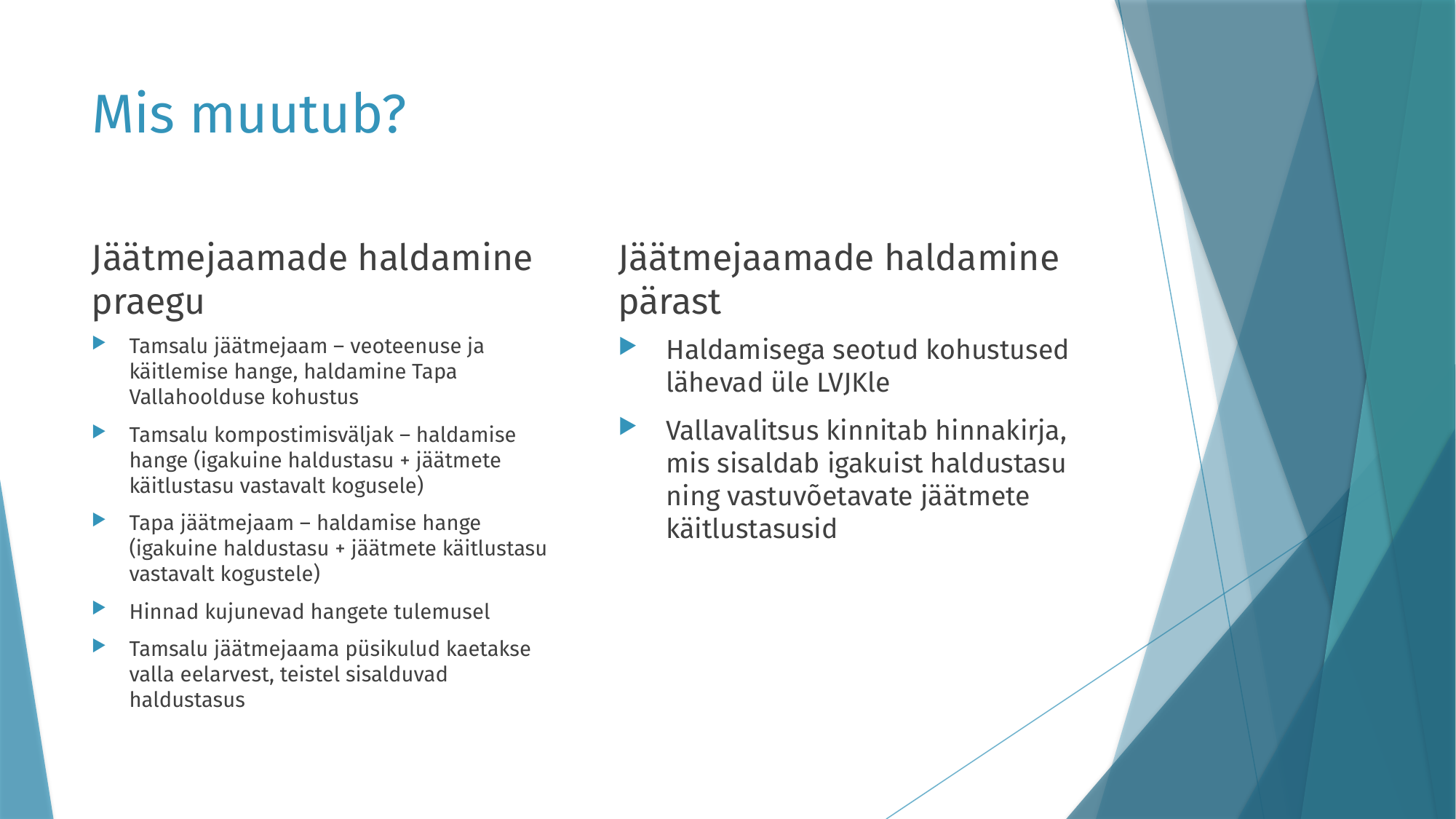

# Mis muutub?
Jäätmejaamade haldamine praegu
Jäätmejaamade haldamine pärast
Tamsalu jäätmejaam – veoteenuse ja käitlemise hange, haldamine Tapa Vallahoolduse kohustus
Tamsalu kompostimisväljak – haldamise hange (igakuine haldustasu + jäätmete käitlustasu vastavalt kogusele)
Tapa jäätmejaam – haldamise hange (igakuine haldustasu + jäätmete käitlustasu vastavalt kogustele)
Hinnad kujunevad hangete tulemusel
Tamsalu jäätmejaama püsikulud kaetakse valla eelarvest, teistel sisalduvad haldustasus
Haldamisega seotud kohustused lähevad üle LVJKle
Vallavalitsus kinnitab hinnakirja, mis sisaldab igakuist haldustasu ning vastuvõetavate jäätmete käitlustasusid